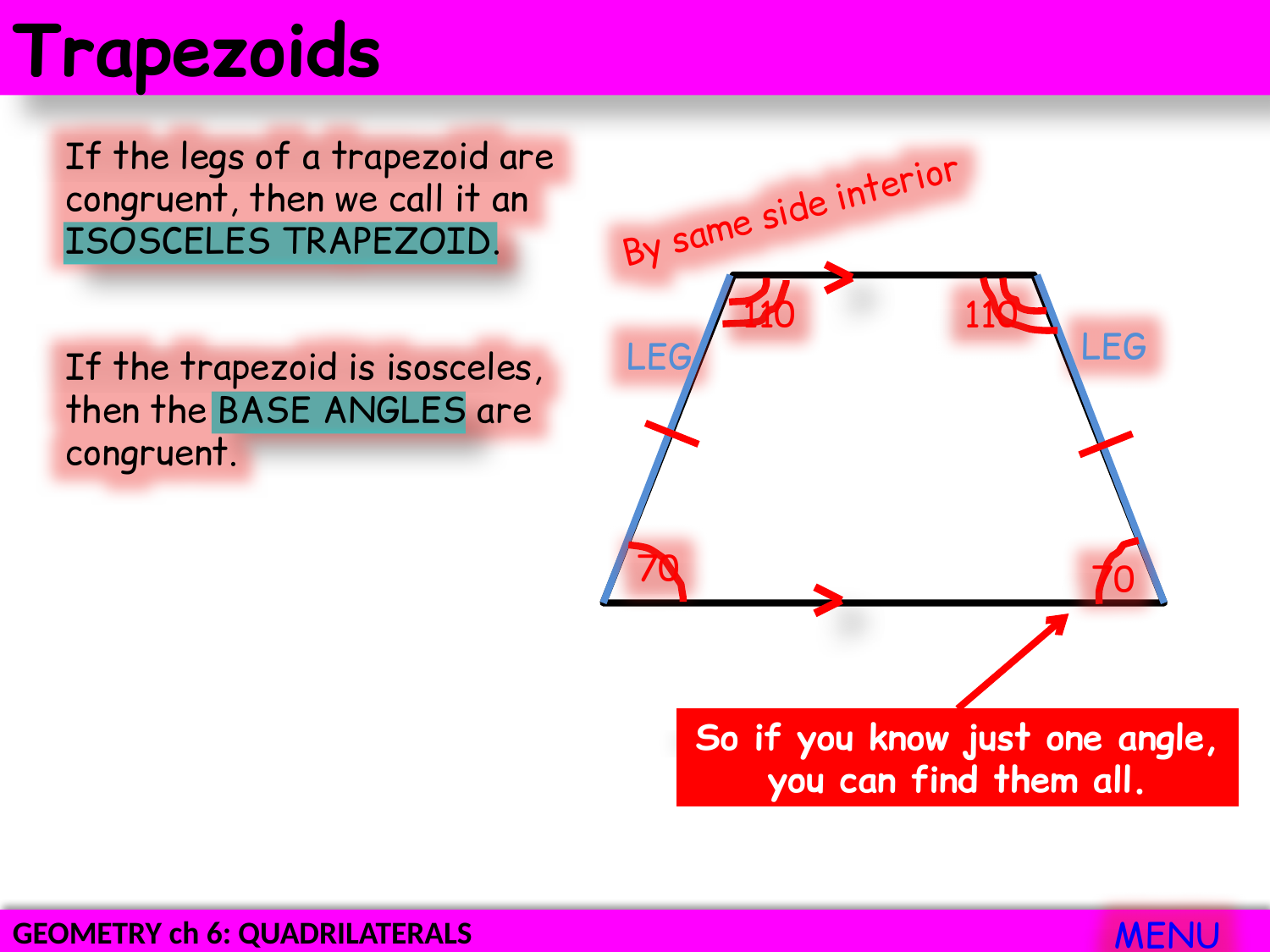

Trapezoids
If the legs of a trapezoid are congruent, then we call it an ISOSCELES TRAPEZOID.
By same side interior

110
110
LEG
LEG
If the trapezoid is isosceles, then the BASE ANGLES are congruent.

70

70

So if you know just one angle, you can find them all.
MENU
GEOMETRY ch 6: QUADRILATERALS